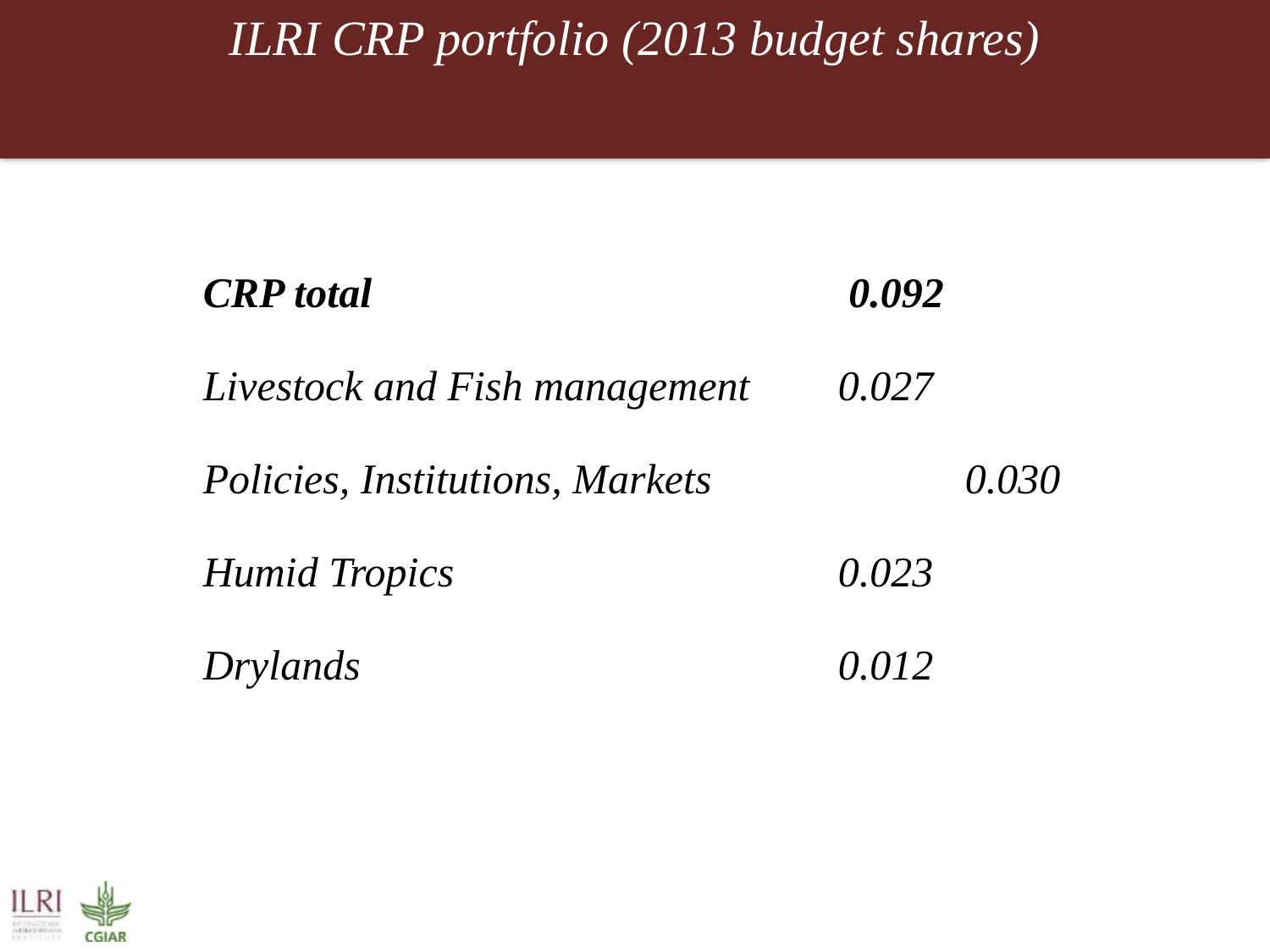

# ILRI CRP portfolio (2013 budget shares)

CRP total		     		 0.092
Livestock and Fish management	0.027
Policies, Institutions, Markets		0.030
Humid Tropics				0.023
Drylands				0.012